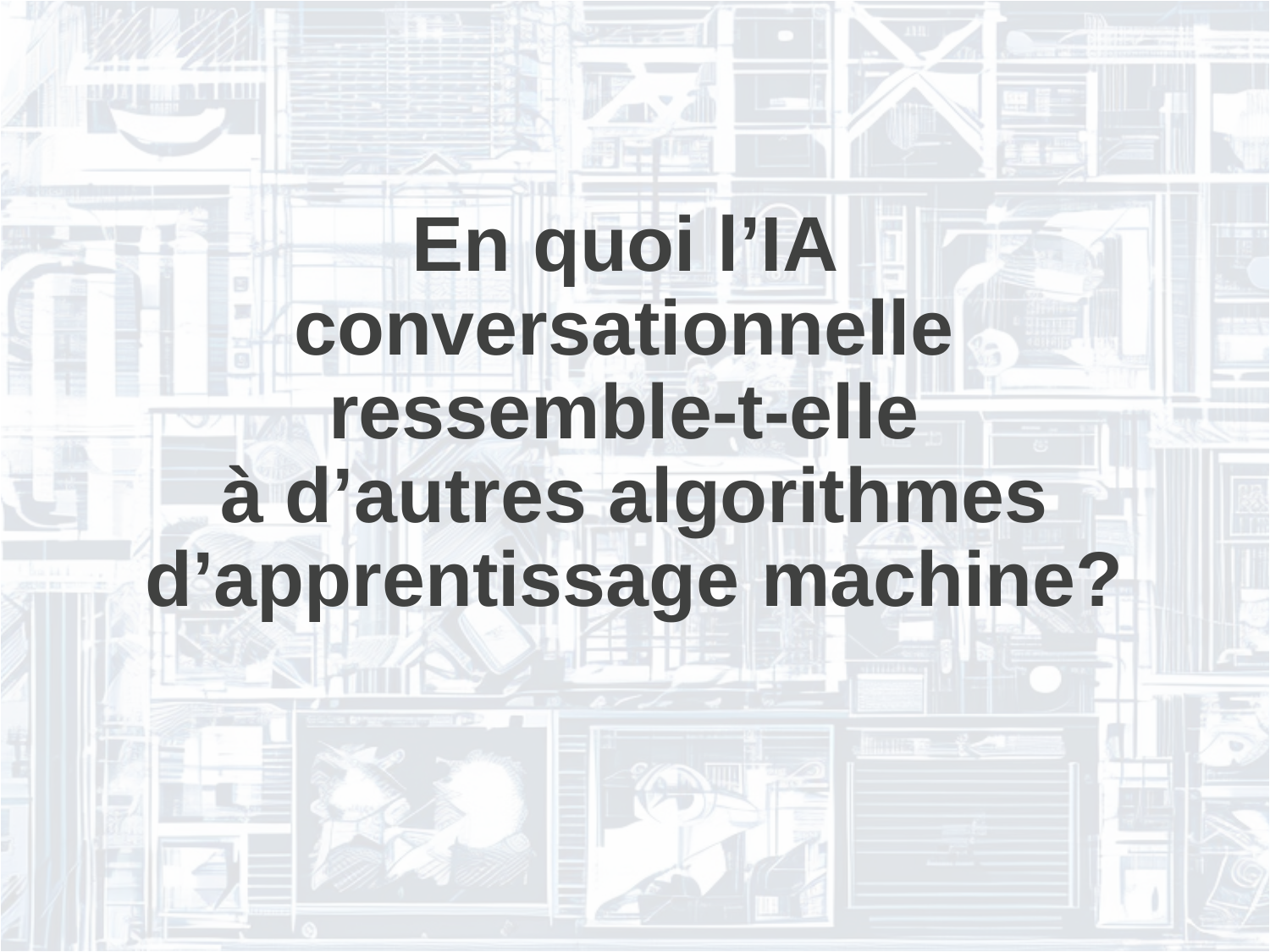

En quoi l’IA
conversationnelle
ressemble-t-elle
à d’autres algorithmes d’apprentissage machine?